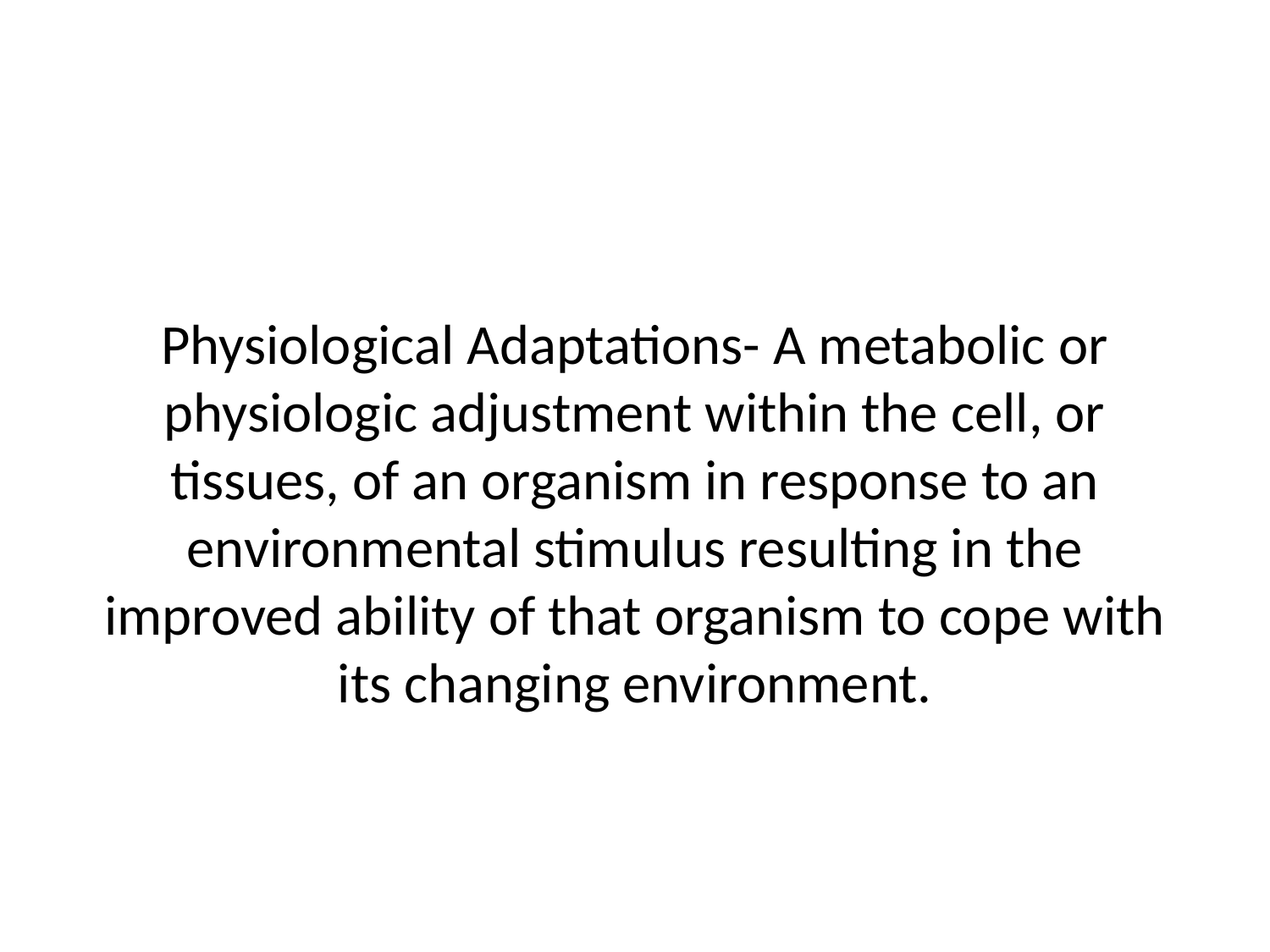

#

Physiological Adaptations- A metabolic or physiologic adjustment within the cell, or tissues, of an organism in response to an environmental stimulus resulting in the improved ability of that organism to cope with its changing environment.